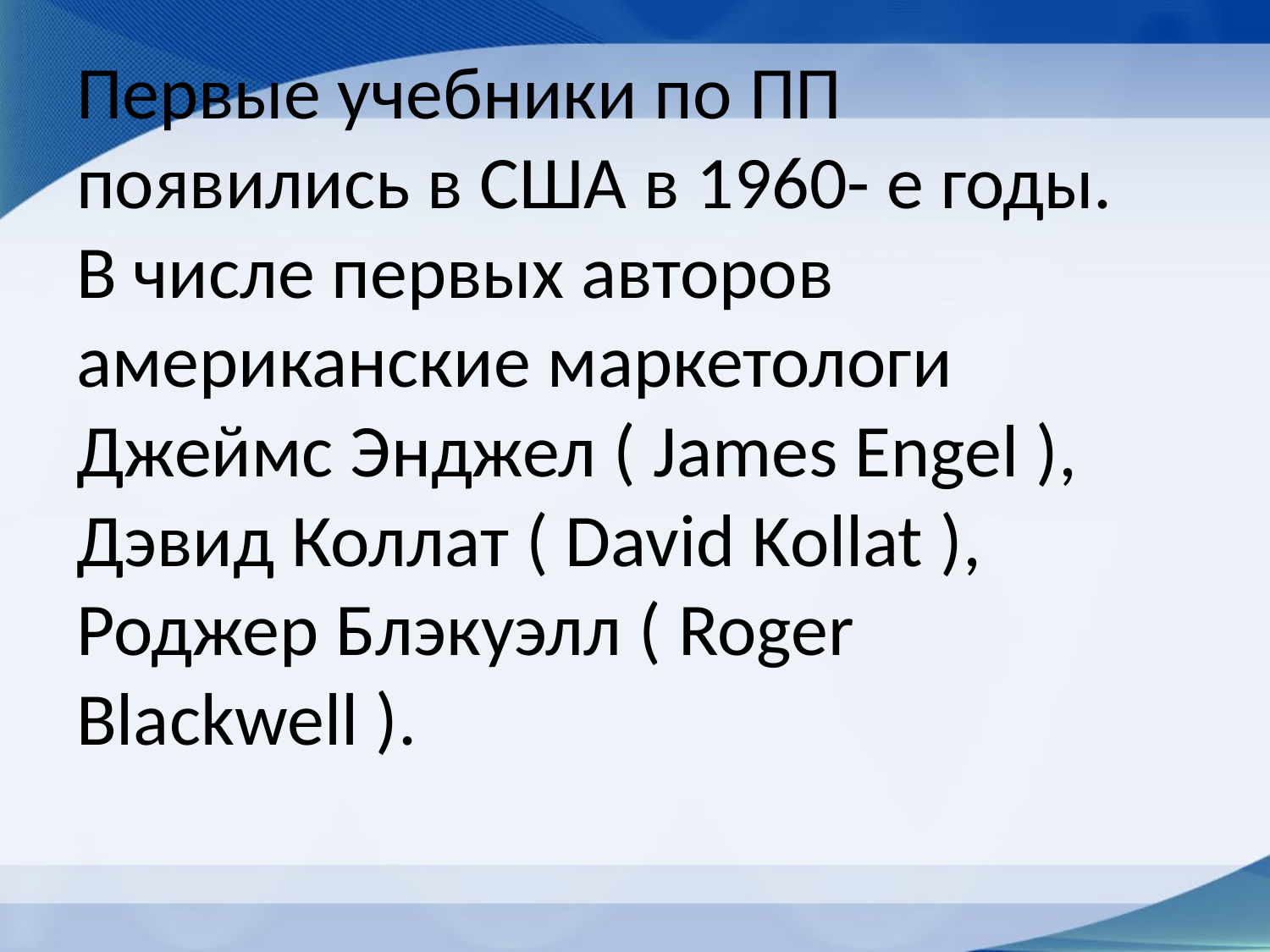

# Первые учебники по ПП появились в США в 1960- е годы. В числе первых авторов американские маркетологи Джеймс Энджел ( James Engel ), Дэвид Коллат ( David Kollat ), Роджер Блэкуэлл ( Roger Blackwell ).